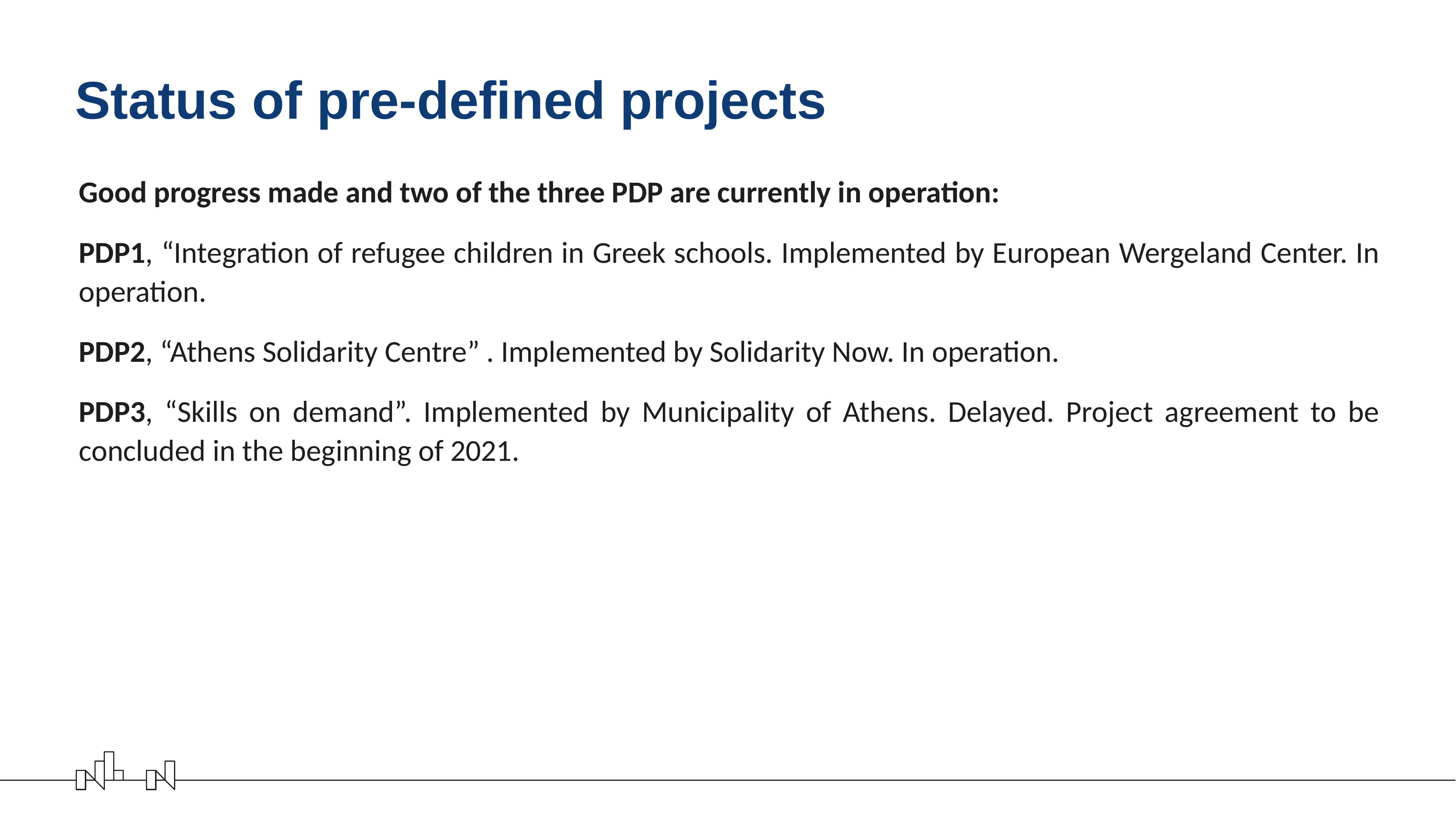

# Status of pre-defined projects
Good progress made and two of the three PDP are currently in operation:
PDP1, “Integration of refugee children in Greek schools. Implemented by European Wergeland Center. In operation.
PDP2, “Athens Solidarity Centre” . Implemented by Solidarity Now. In operation.
PDP3, “Skills on demand”. Implemented by Municipality of Athens. Delayed. Project agreement to be concluded in the beginning of 2021.